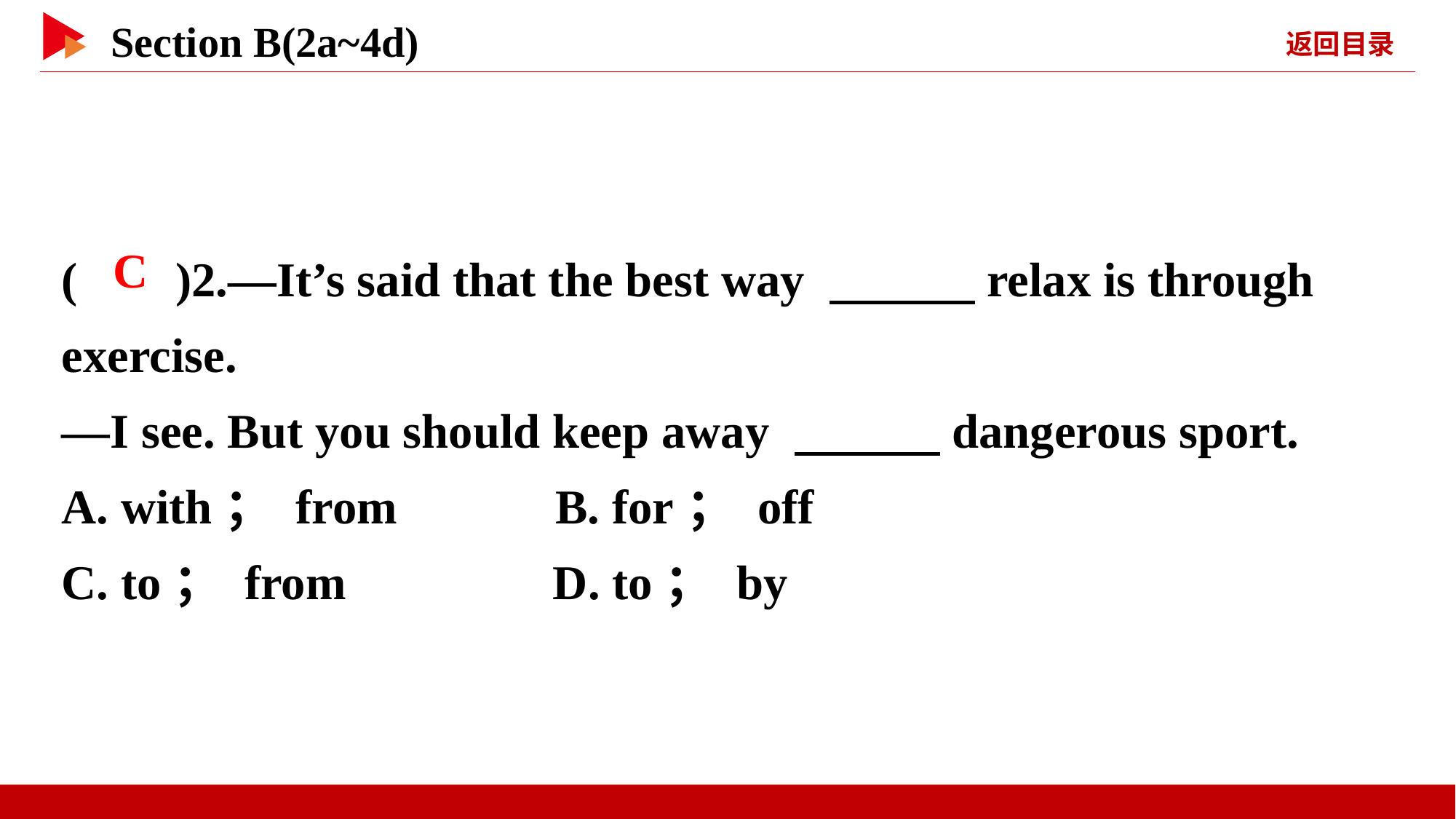

(        )2.—It’s said that the best way 　　　relax is through exercise.
—I see. But you should keep away 　　　dangerous sport.
A. with； from             B. for； off
C. to； from                 D. to； by
   C